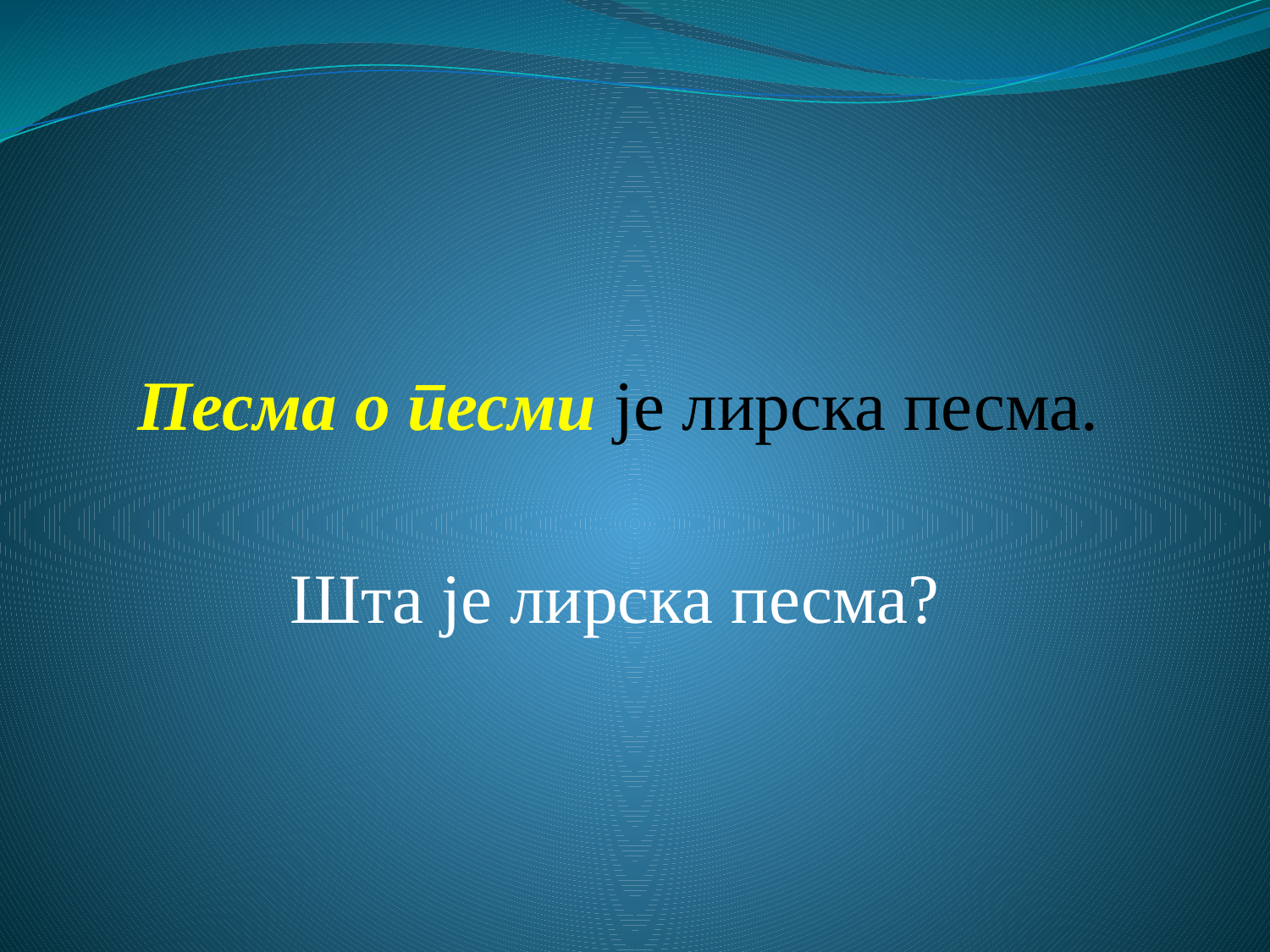

# Песма о песми је лирска песма.

Шта је лирска песма?